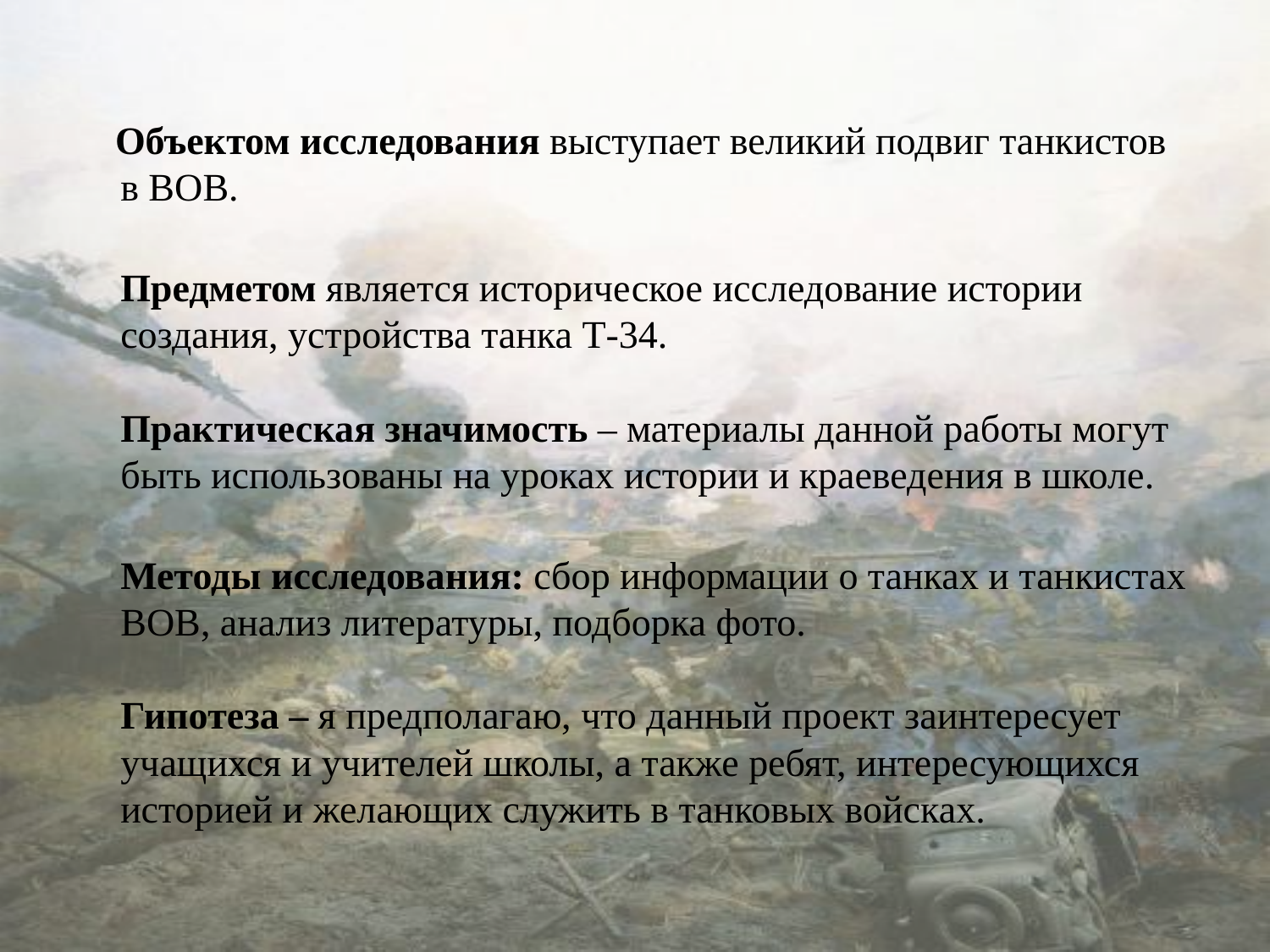

Объектом исследования выступает великий подвиг танкистов в ВОВ.
Предметом является историческое исследование истории создания, устройства танка Т-34.
Практическая значимость – материалы данной работы могут быть использованы на уроках истории и краеведения в школе.
Методы исследования: сбор информации о танках и танкистах ВОВ, анализ литературы, подборка фото.
Гипотеза – я предполагаю, что данный проект заинтересует учащихся и учителей школы, а также ребят, интересующихся историей и желающих служить в танковых войсках.